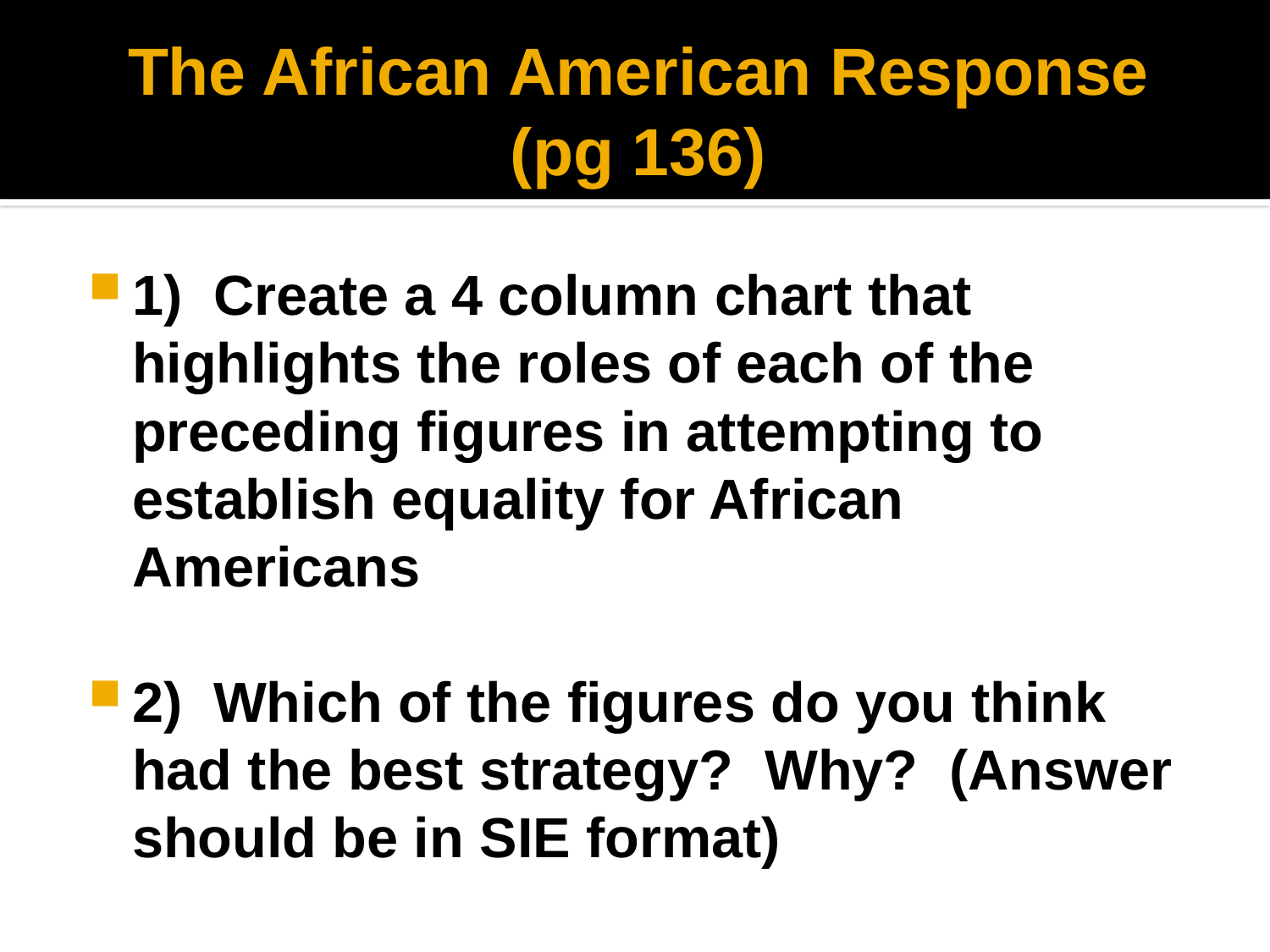

# The African American Response (pg 136)
1)  Create a 4 column chart that highlights the roles of each of the preceding figures in attempting to establish equality for African Americans

2)  Which of the figures do you think had the best strategy?  Why?  (Answer should be in SIE format)